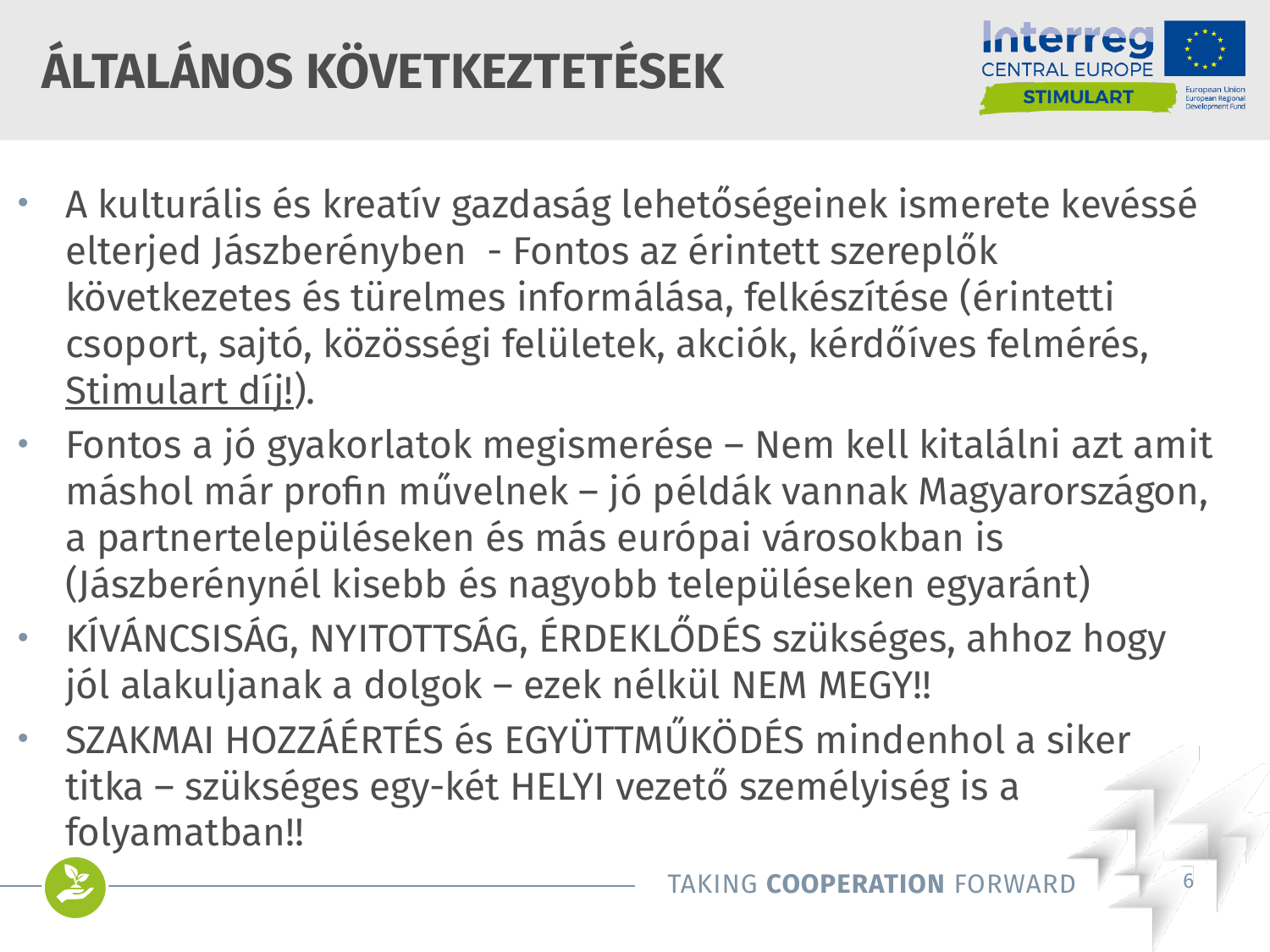

# ÁLTALÁNOS Következtetések
A kulturális és kreatív gazdaság lehetőségeinek ismerete kevéssé elterjed Jászberényben  - Fontos az érintett szereplők következetes és türelmes informálása, felkészítése (érintetti csoport, sajtó, közösségi felületek, akciók, kérdőíves felmérés, Stimulart díj!).
Fontos a jó gyakorlatok megismerése – Nem kell kitalálni azt amit máshol már profin művelnek – jó példák vannak Magyarországon, a partnertelepüléseken és más európai városokban is (Jászberénynél kisebb és nagyobb településeken egyaránt)
KÍVÁNCSISÁG, NYITOTTSÁG, ÉRDEKLŐDÉS szükséges, ahhoz hogy jól alakuljanak a dolgok – ezek nélkül NEM MEGY!!
SZAKMAI HOZZÁÉRTÉS és EGYÜTTMŰKÖDÉS mindenhol a siker titka – szükséges egy-két HELYI vezető személyiség is a folyamatban!!